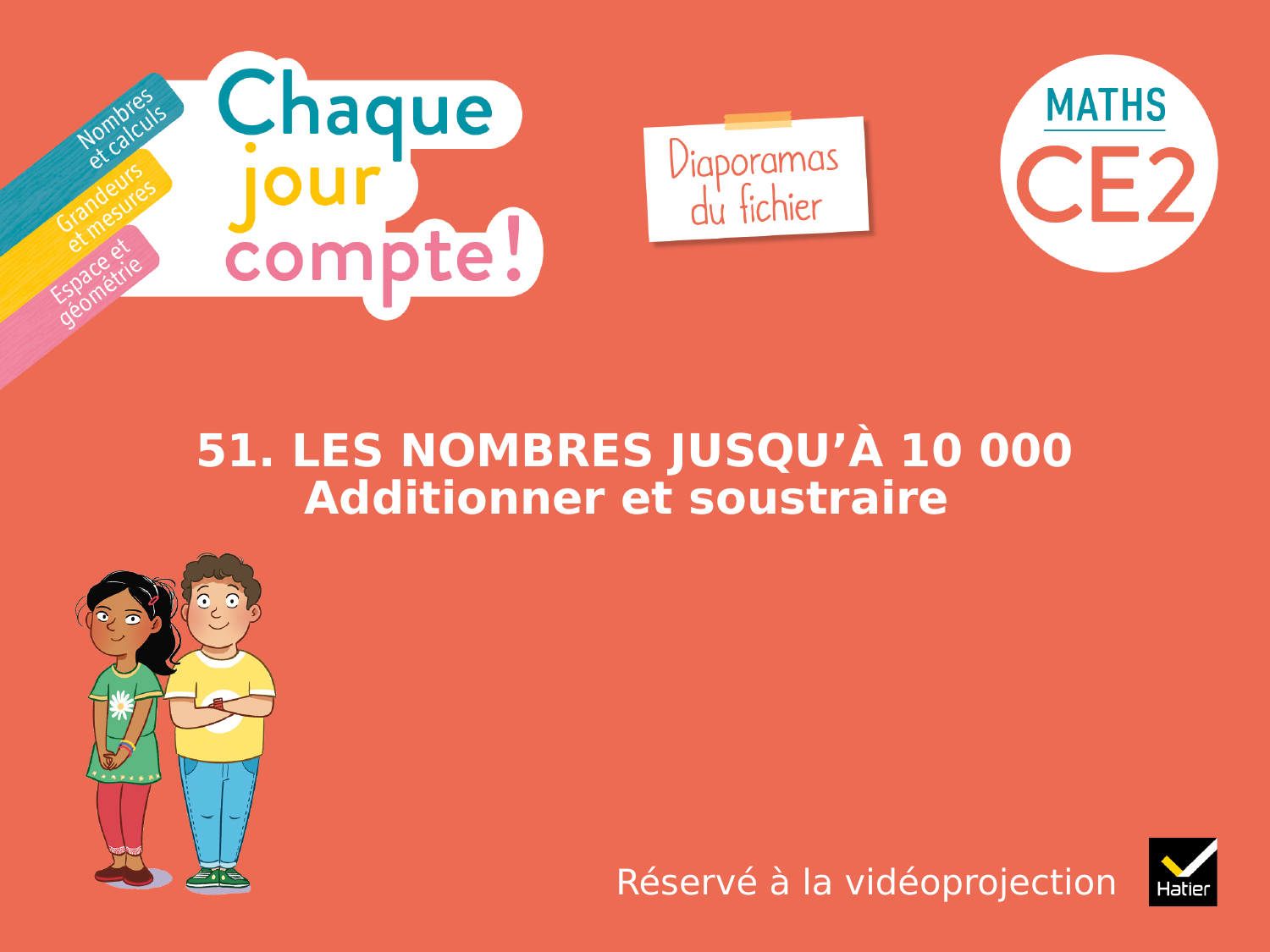

# 51. LES NOMBRES JUSQU’À 10 000 Additionner et soustraire